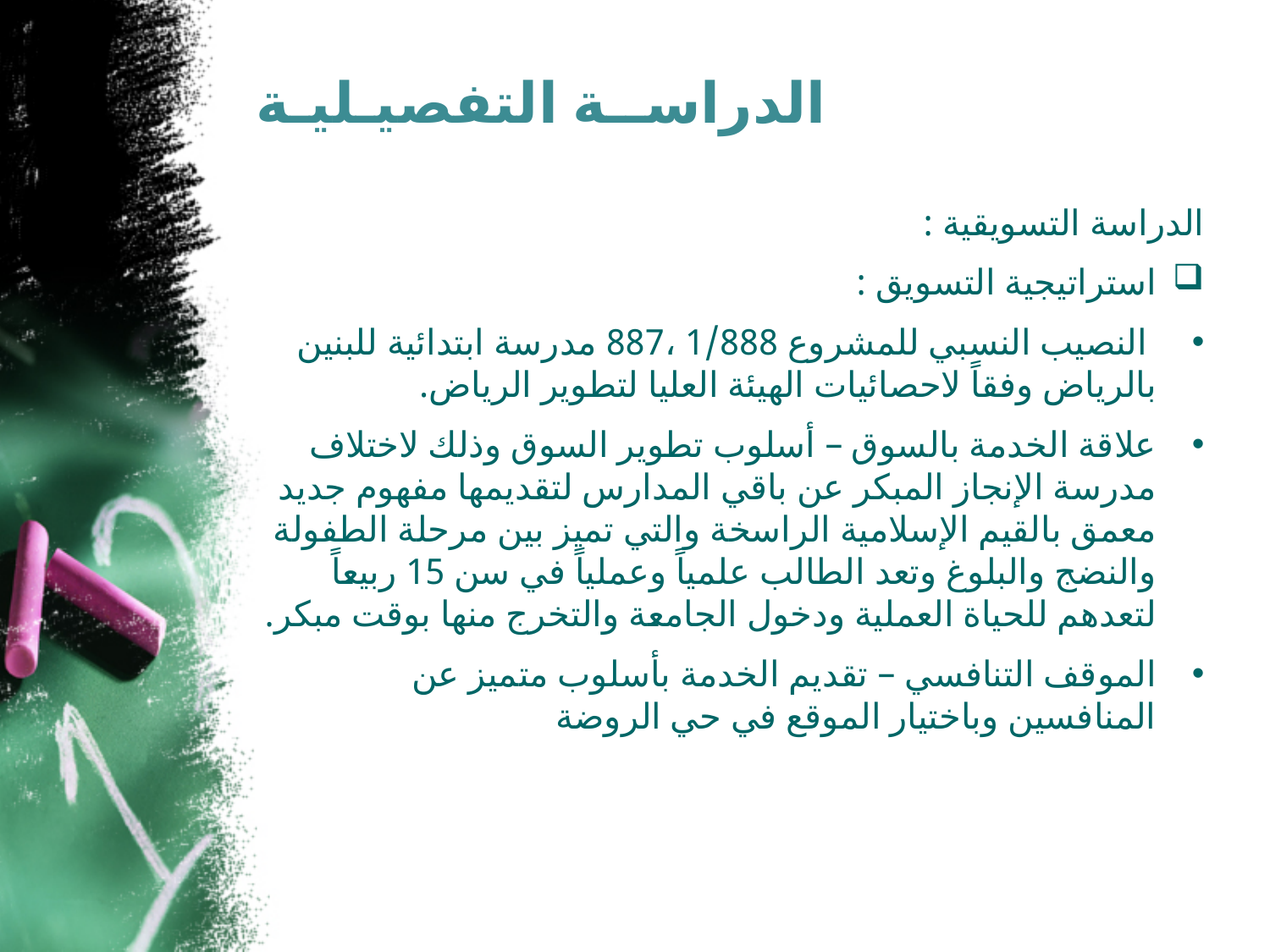

# الدراســة التفصيـليـة
الدراسة التسويقية :
استراتيجية التسويق :
 النصيب النسبي للمشروع 1/888 ،887 مدرسة ابتدائية للبنين بالرياض وفقاً لاحصائيات الهيئة العليا لتطوير الرياض.
علاقة الخدمة بالسوق – أسلوب تطوير السوق وذلك لاختلاف مدرسة الإنجاز المبكر عن باقي المدارس لتقديمها مفهوم جديد معمق بالقيم الإسلامية الراسخة والتي تميز بين مرحلة الطفولة والنضج والبلوغ وتعد الطالب علمياً وعملياً في سن 15 ربيعاً لتعدهم للحياة العملية ودخول الجامعة والتخرج منها بوقت مبكر.
الموقف التنافسي – تقديم الخدمة بأسلوب متميز عن المنافسين وباختيار الموقع في حي الروضة